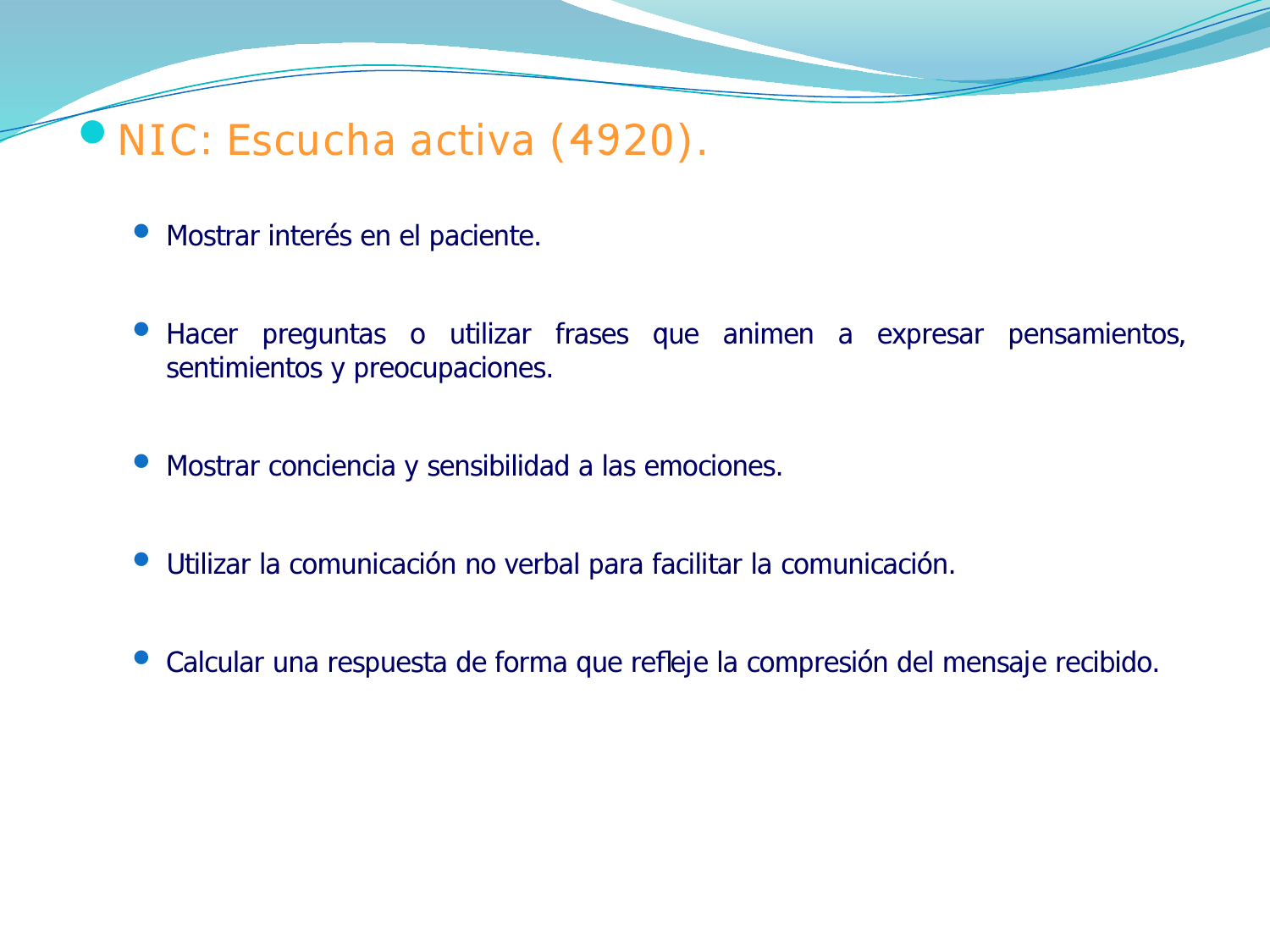

NIC: Escucha activa (4920).

Mostrar interés en el paciente.

Hacer preguntas o utilizar frases que animen a expresar pensamientos, sentimientos y preocupaciones.

Mostrar conciencia y sensibilidad a las emociones.

Utilizar la comunicación no verbal para facilitar la comunicación.

Calcular una respuesta de forma que refleje la compresión del mensaje recibido.